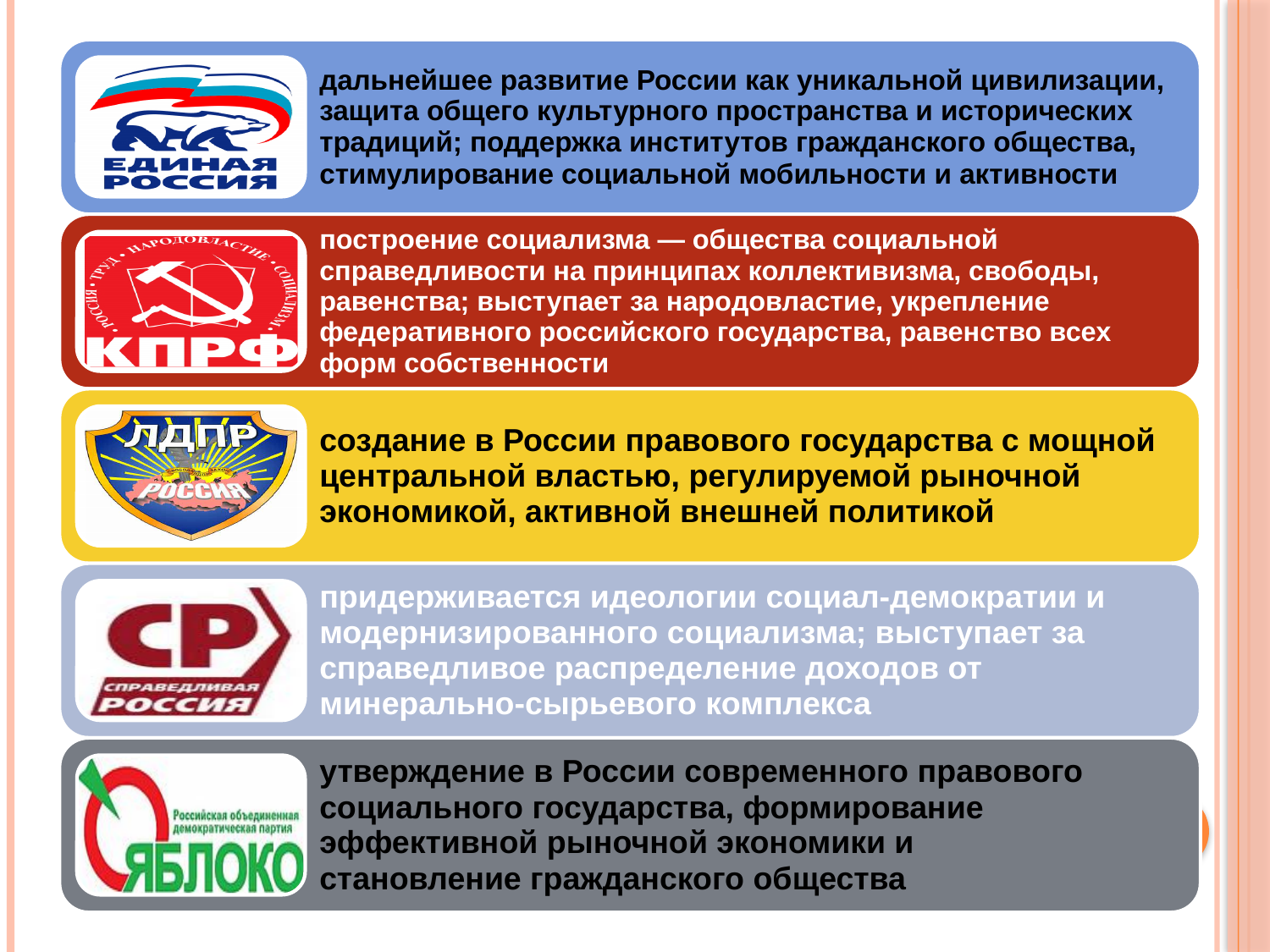

#
дальнейшее развитие России как уникальной цивилизации, защита общего культурного пространства и исторических традиций; поддержка институтов гражданского общества, стимулирование социальной мобильности и активности
построение социализма — общества социальной справедливости на принципах коллективизма, свободы, равенства; выступает за народовластие, укрепление федеративного российского государства, равенство всех форм собственности
создание в России правового государства с мощной центральной властью, регулируемой рыночной экономикой, активной внешней политикой
придерживается идеологии социал-демократии и модернизированного социализма; выступает за справедливое распределение доходов от минерально-сырьевого комплекса
утверждение в России современного правового социального государства, формирование эффективной рыночной экономики и становление гражданского общества